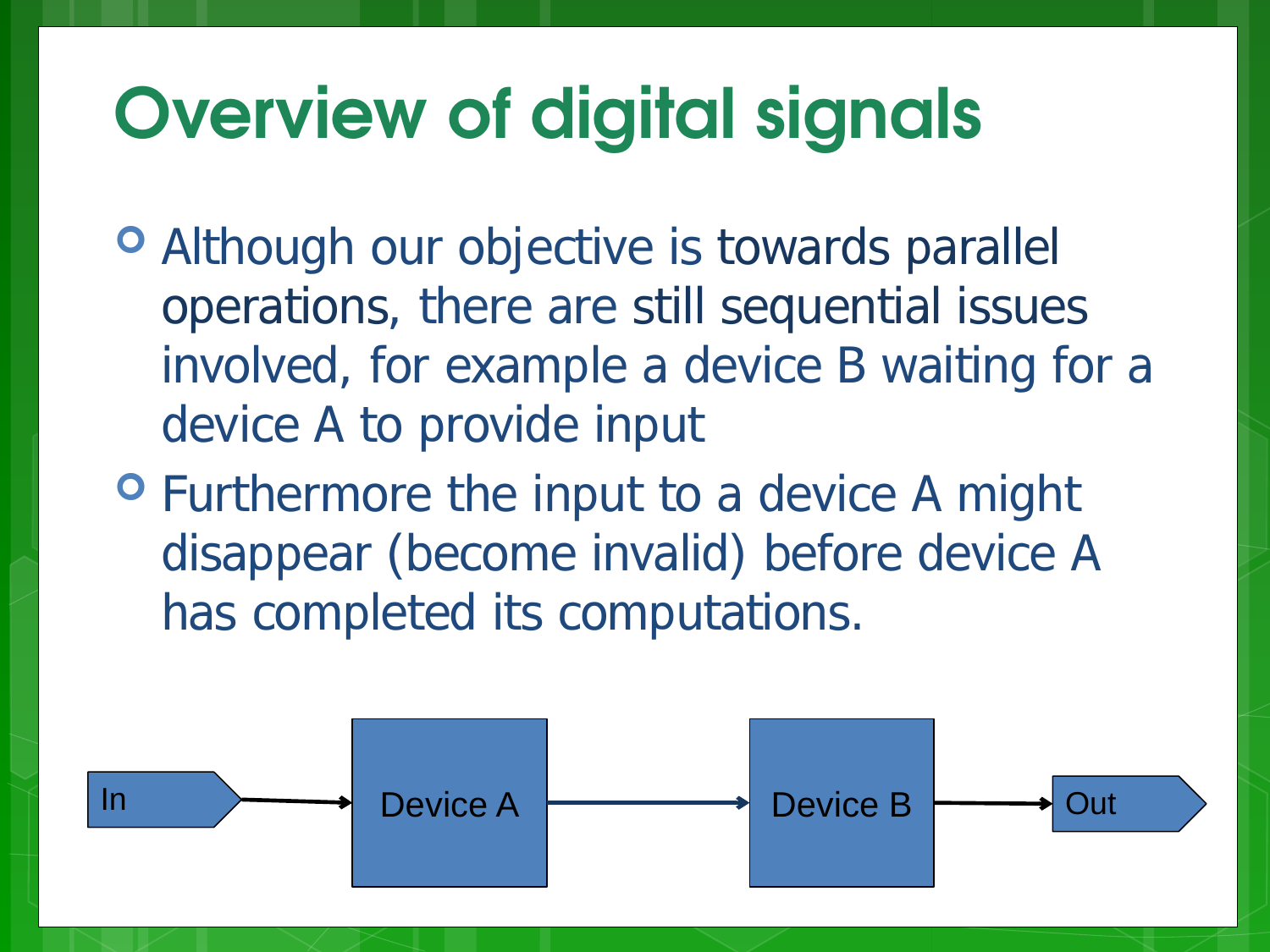

# Overview of digital signals
Although our objective is towards parallel operations, there are still sequential issues involved, for example a device B waiting for a device A to provide input
Furthermore the input to a device A might disappear (become invalid) before device A has completed its computations.
Device A
Device B
In
Out